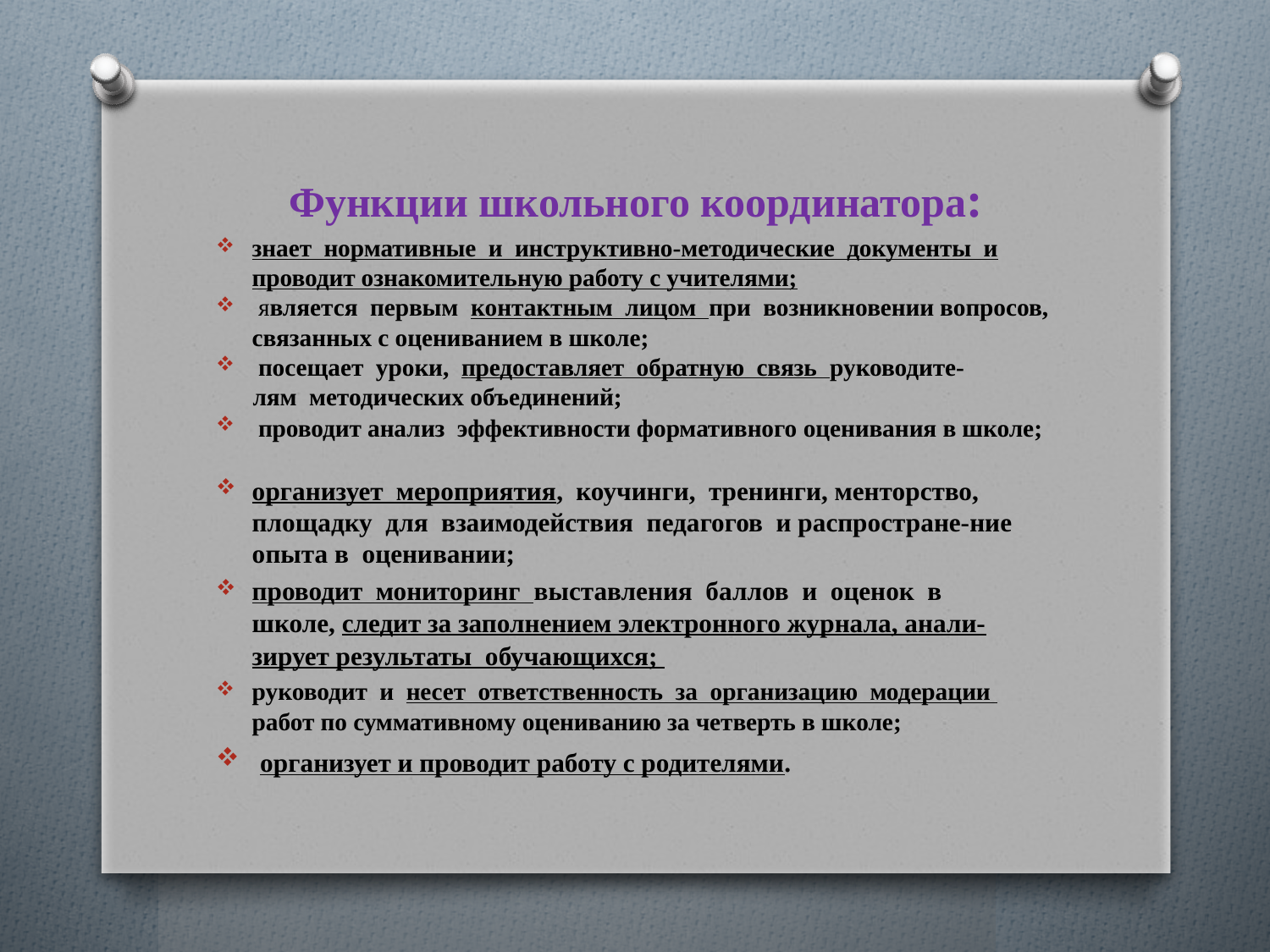

# Функции школьного координатора:
знает  нормативные  и  инструктивно-методические  документы  и проводит ознакомительную работу с учителями;
 является  первым  контактным  лицом  при  возникновении вопросов, связанных с оцениванием в школе;
 посещает  уроки,  предоставляет  обратную  связь  руководите-
      лям  методических объединений;
 проводит анализ  эффективности формативного оценивания в школе;
организует  мероприятия,  коучинги,  тренинги, менторство,  площадку  для  взаимодействия  педагогов  и распростране-ние   опыта в  оценивании;
проводит  мониторинг  выставления  баллов  и  оценок  в     школе, следит за заполнением электронного журнала, анали-зирует результаты  обучающихся;
руководит  и  несет  ответственность  за  организацию  модерации  работ по суммативному оцениванию за четверть в школе;
 организует и проводит работу с родителями.